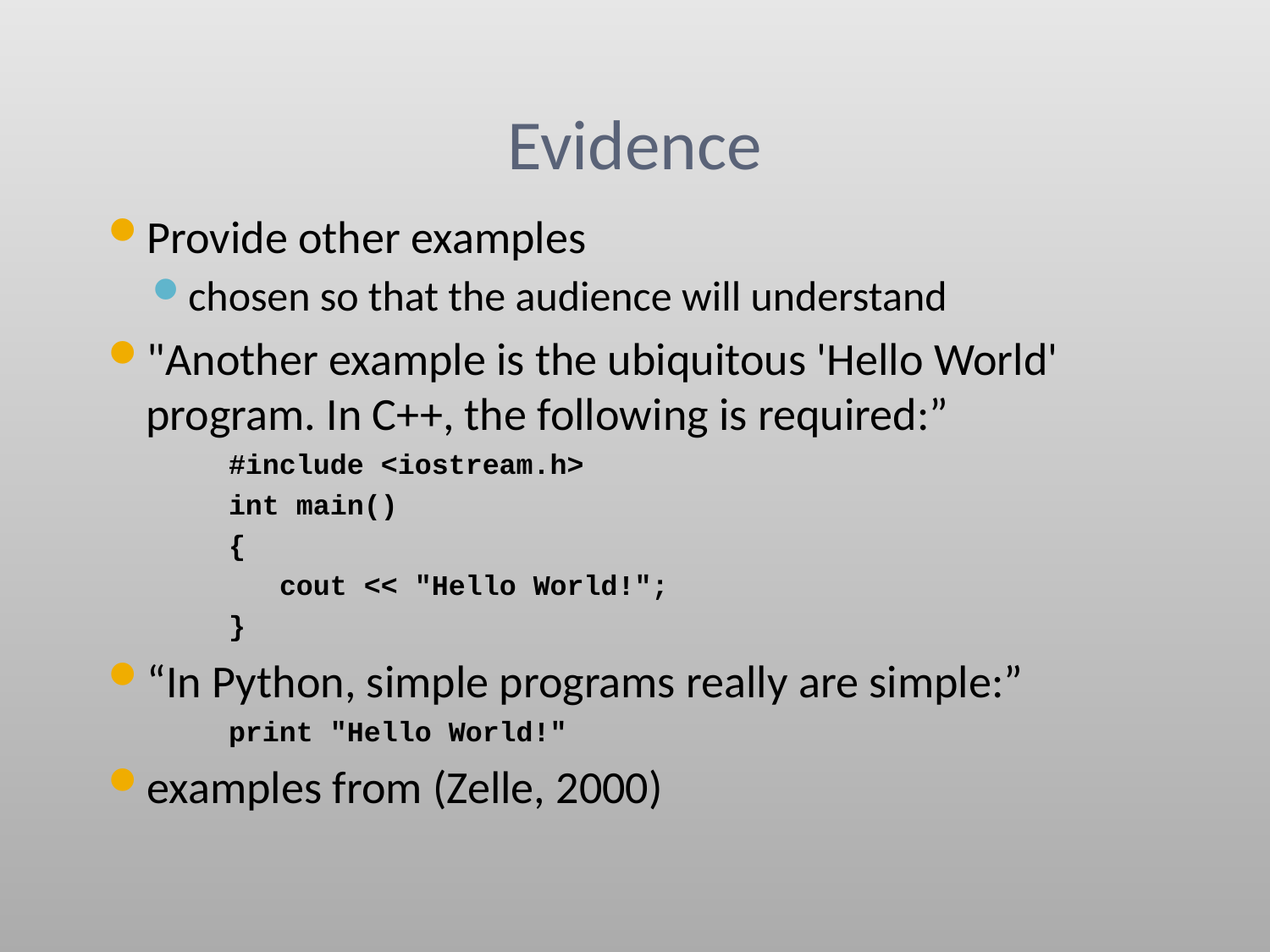

# Evidence
Provide other examples
chosen so that the audience will understand
"Another example is the ubiquitous 'Hello World' program. In C++, the following is required:”
#include <iostream.h>
int main()
{
   cout << "Hello World!";
}
“In Python, simple programs really are simple:”
print "Hello World!"
examples from (Zelle, 2000)